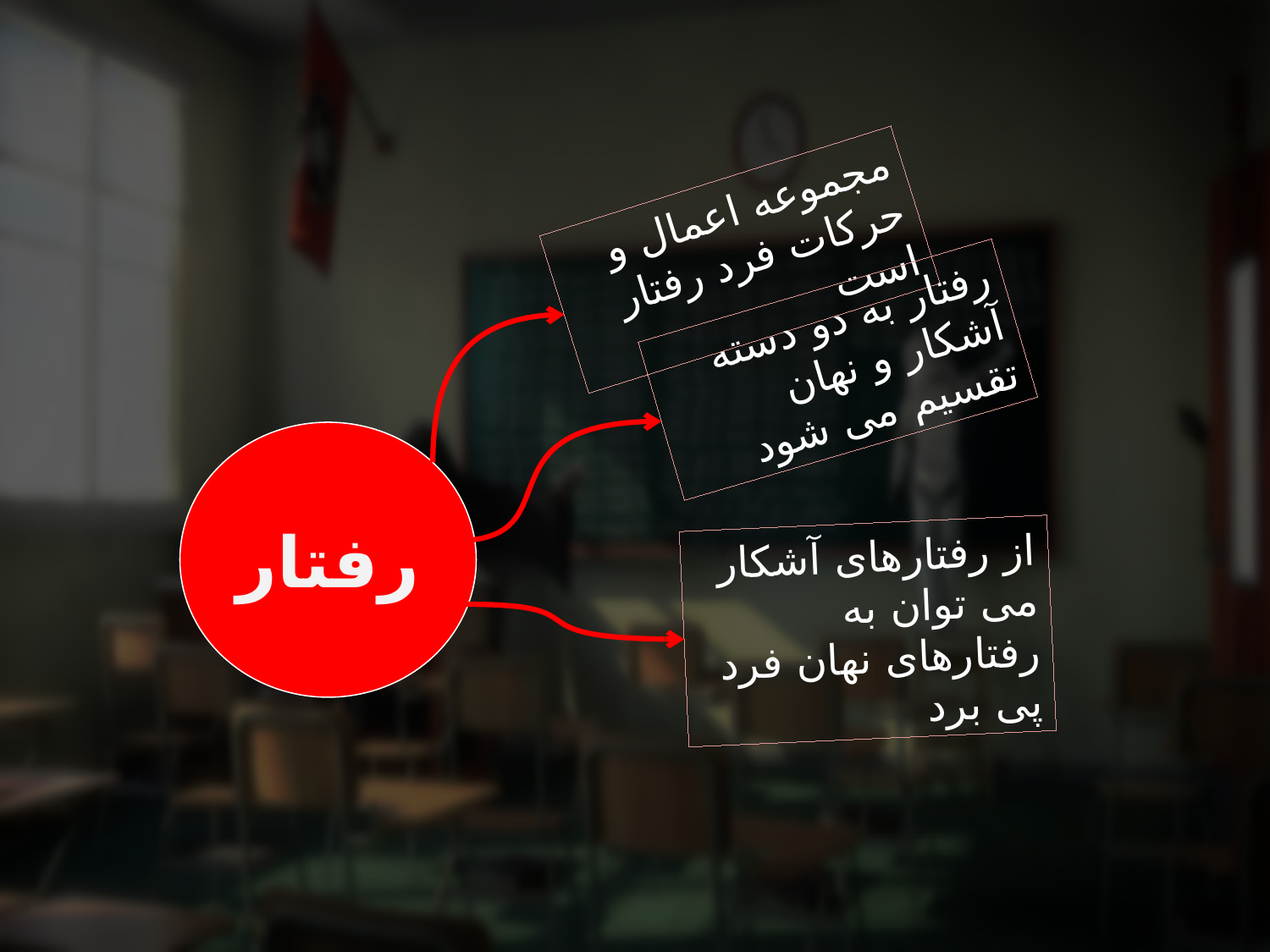

مجموعه اعمال و حرکات فرد رفتار است
رفتار به دو دسته آشکار و نهان تقسیم می شود
رفتار
از رفتارهای آشکار می توان به رفتارهای نهان فرد پی برد